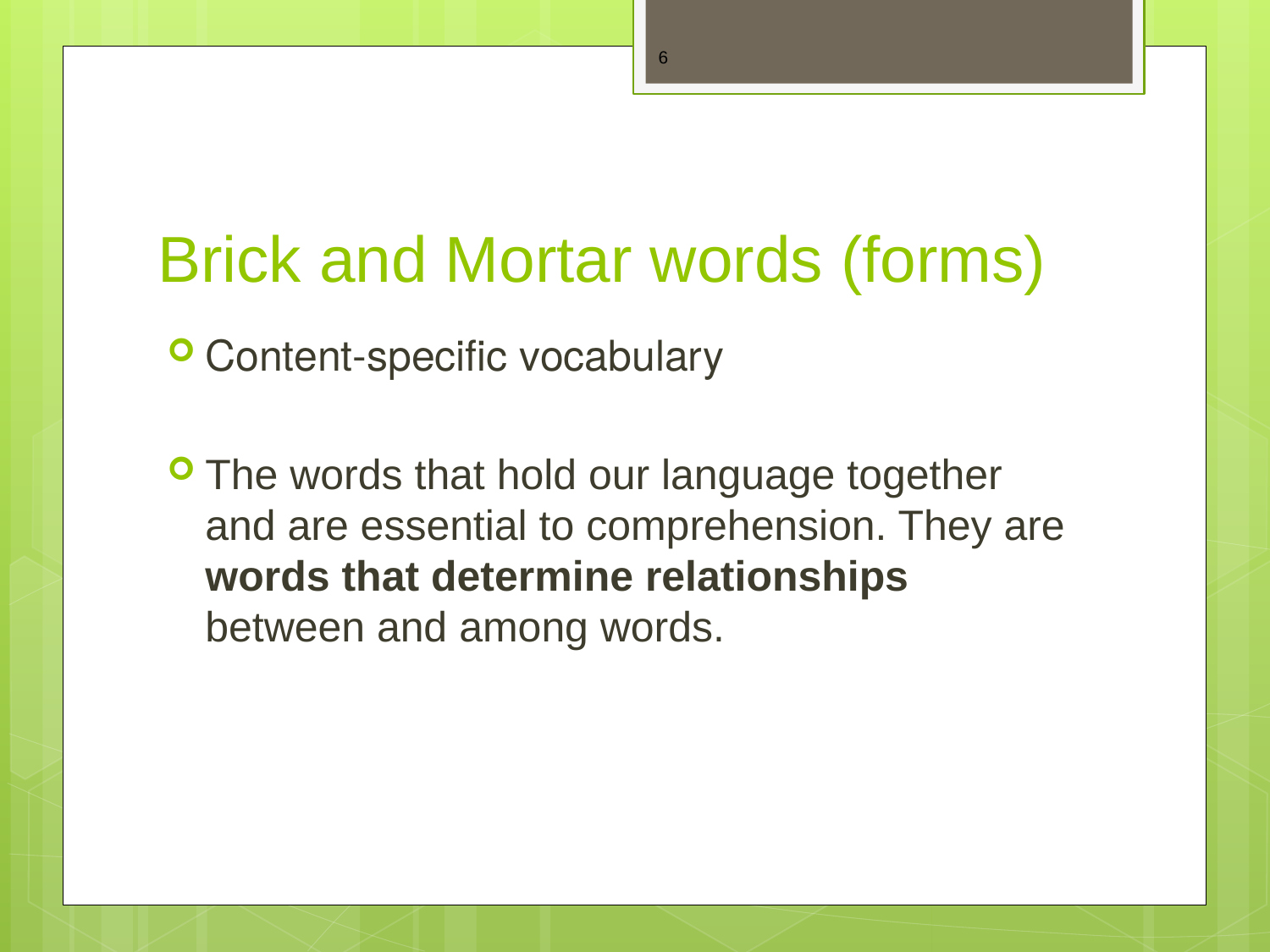

6
# Brick and Mortar words (forms)
Content-specific vocabulary

The words that hold our language together and are essential to comprehension. They are words that determine relationships between and among words.